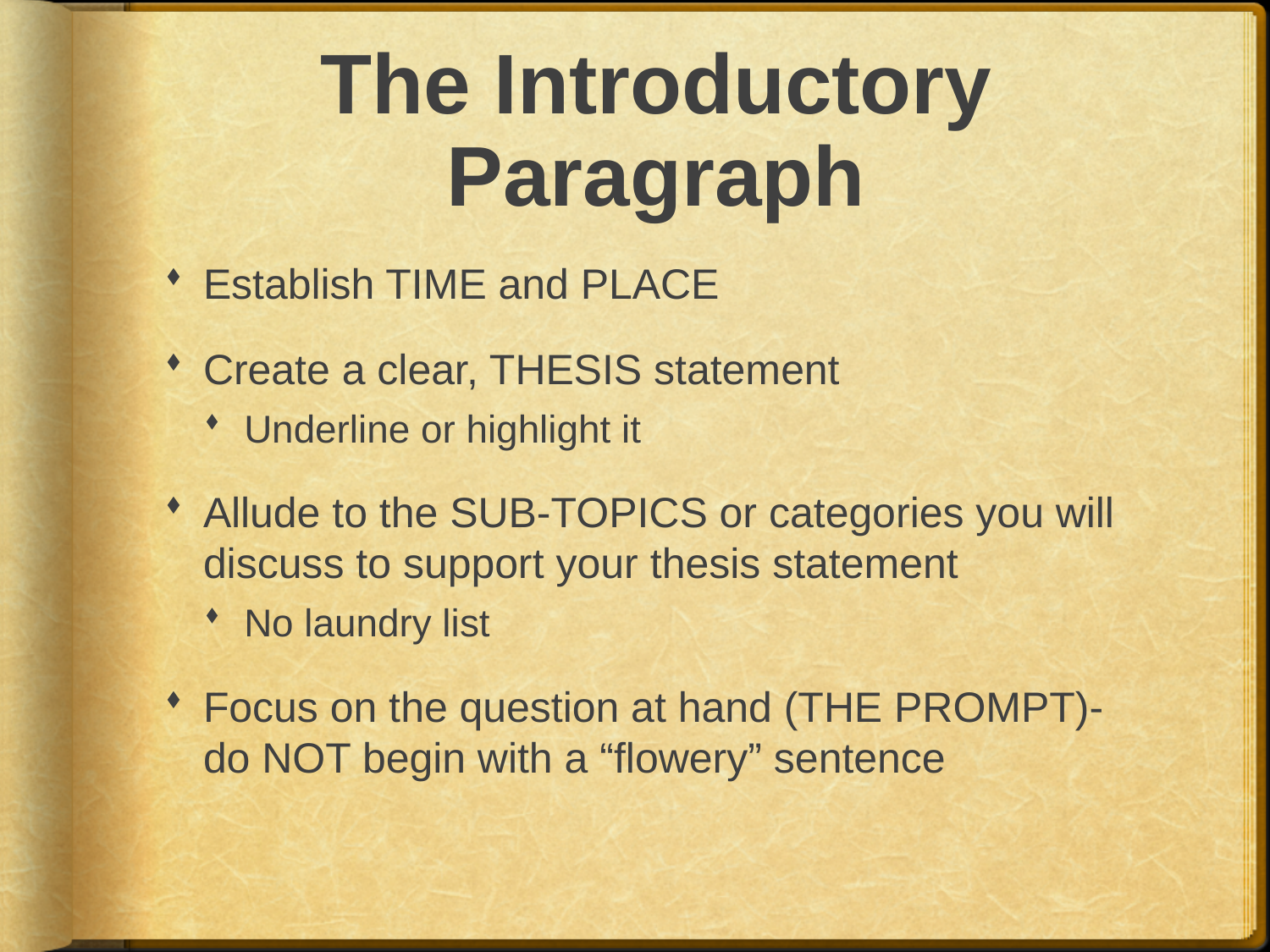

# The Introductory Paragraph
Establish TIME and PLACE
Create a clear, THESIS statement
Underline or highlight it
Allude to the SUB-TOPICS or categories you will discuss to support your thesis statement
No laundry list
Focus on the question at hand (THE PROMPT)- do NOT begin with a “flowery” sentence